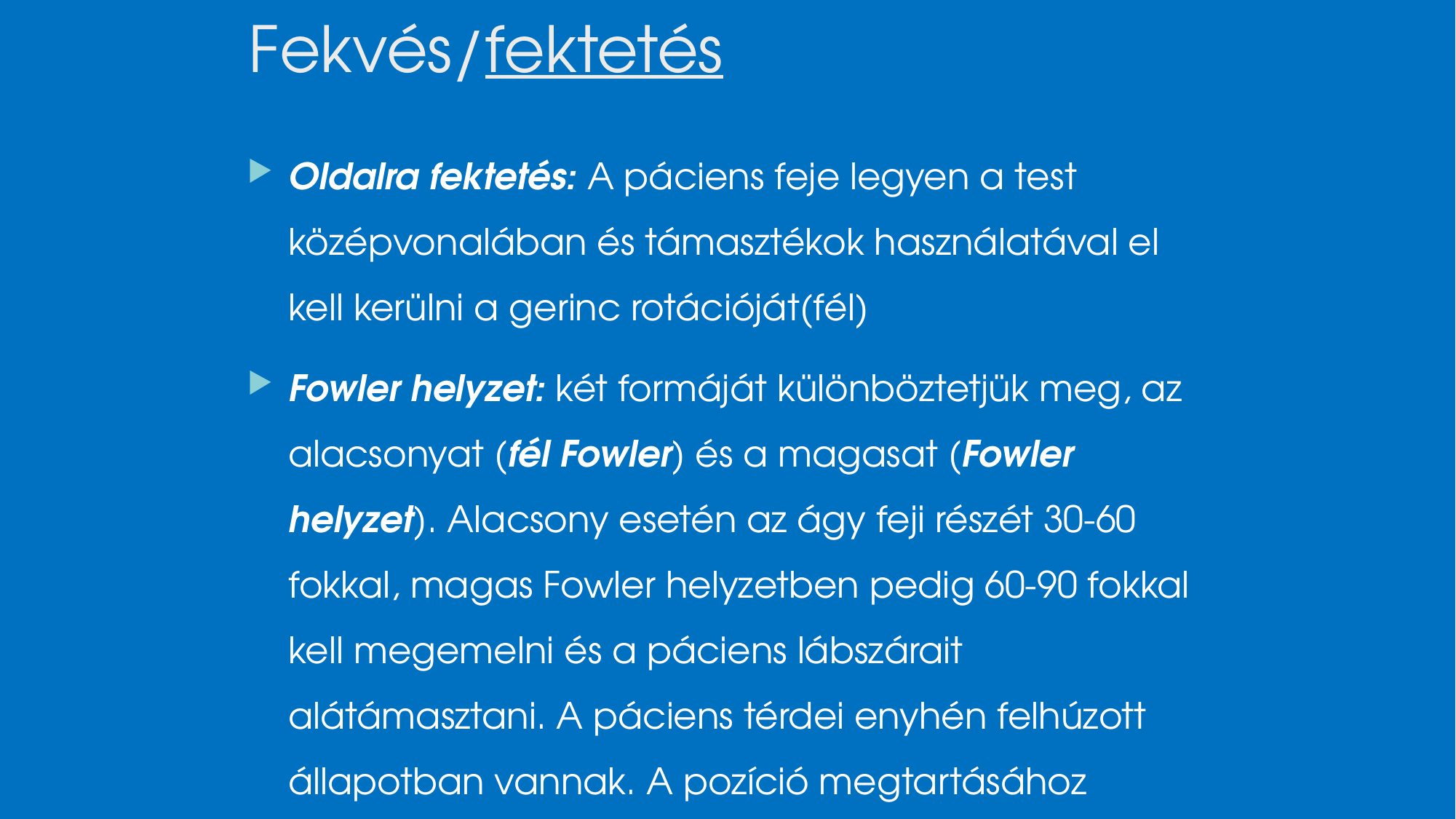

# Fekvés/fektetés
Oldalra fektetés: A páciens feje legyen a test középvonalában és támasztékok használatával el kell kerülni a gerinc rotációját(fél)
Fowler helyzet: két formáját különböztetjük meg, az alacsonyat (fél Fowler) és a magasat (Fowler helyzet). Alacsony esetén az ágy feji részét 30-60 fokkal, magas Fowler helyzetben pedig 60-90 fokkal kell megemelni és a páciens lábszárait alátámasztani. A páciens térdei enyhén felhúzott állapotban vannak. A pozíció megtartásához kényelmi eszközökre van szükség.